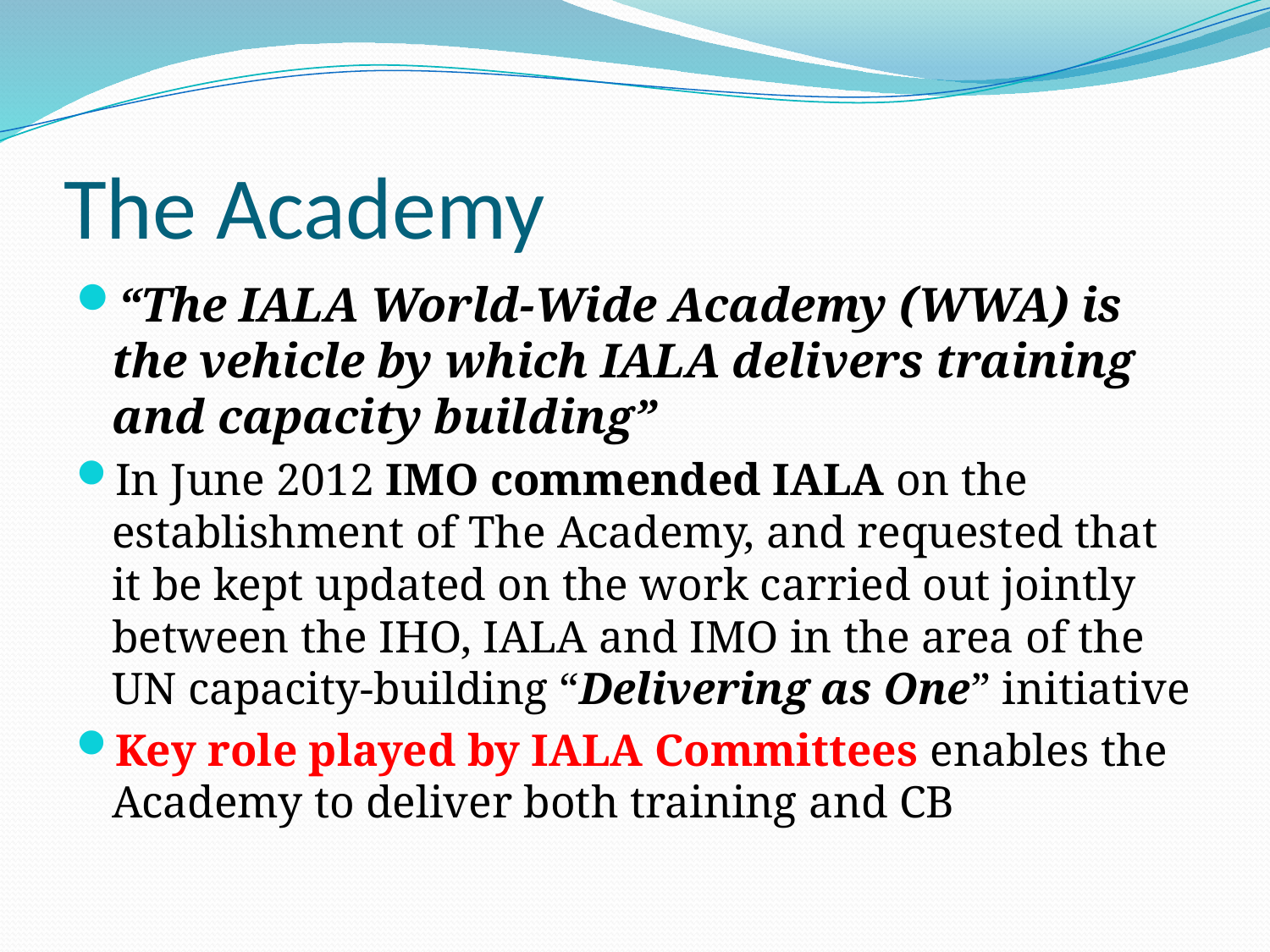

# The Academy
“The IALA World-Wide Academy (WWA) is the vehicle by which IALA delivers training and capacity building”
In June 2012 IMO commended IALA on the establishment of The Academy, and requested that it be kept updated on the work carried out jointly between the IHO, IALA and IMO in the area of the UN capacity-building “Delivering as One” initiative
Key role played by IALA Committees enables the Academy to deliver both training and CB